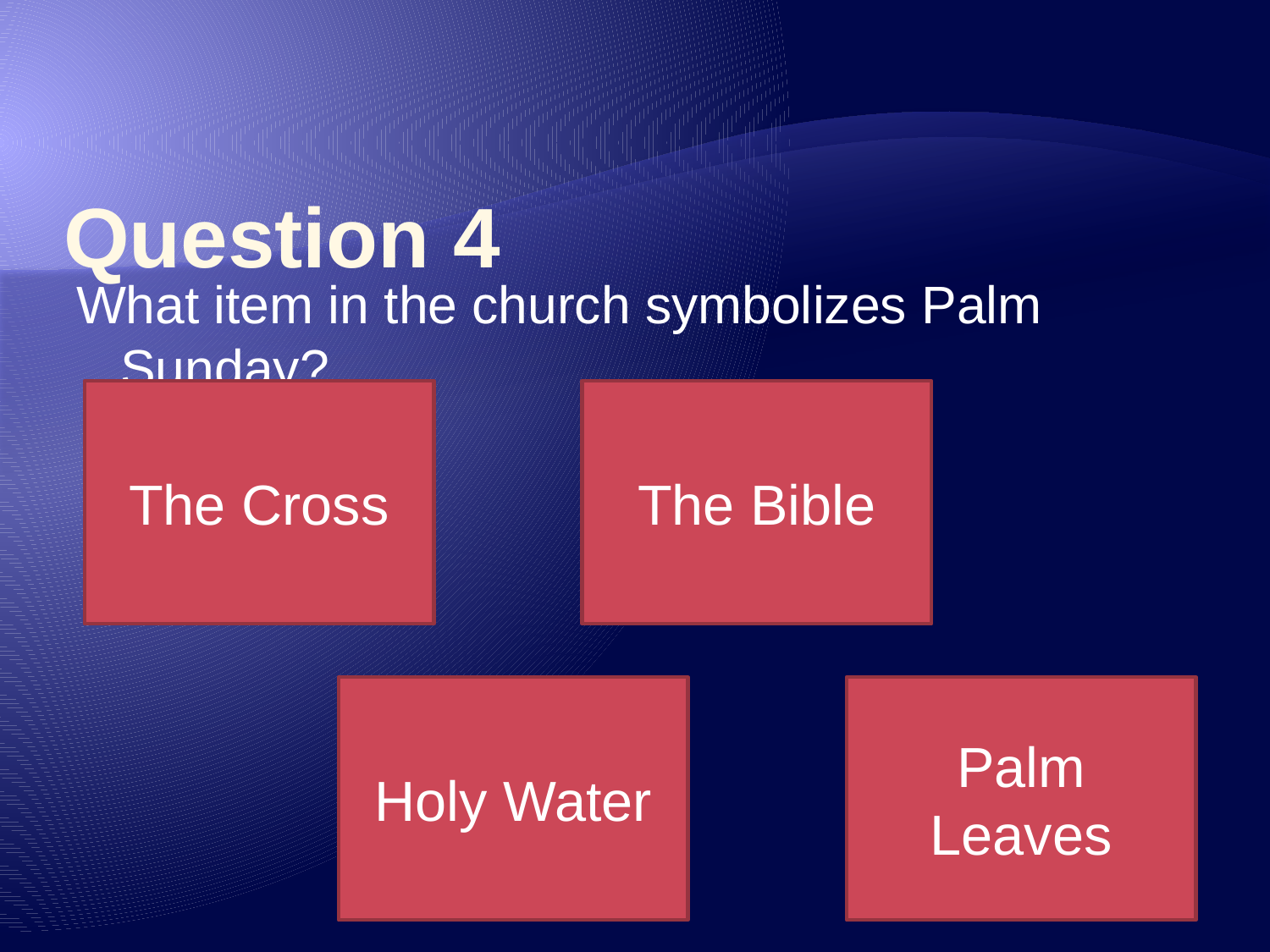

# Question 4
What item in the church symbolizes Palm Sunday?

The Cross
The Bible
Holy Water
Palm Leaves